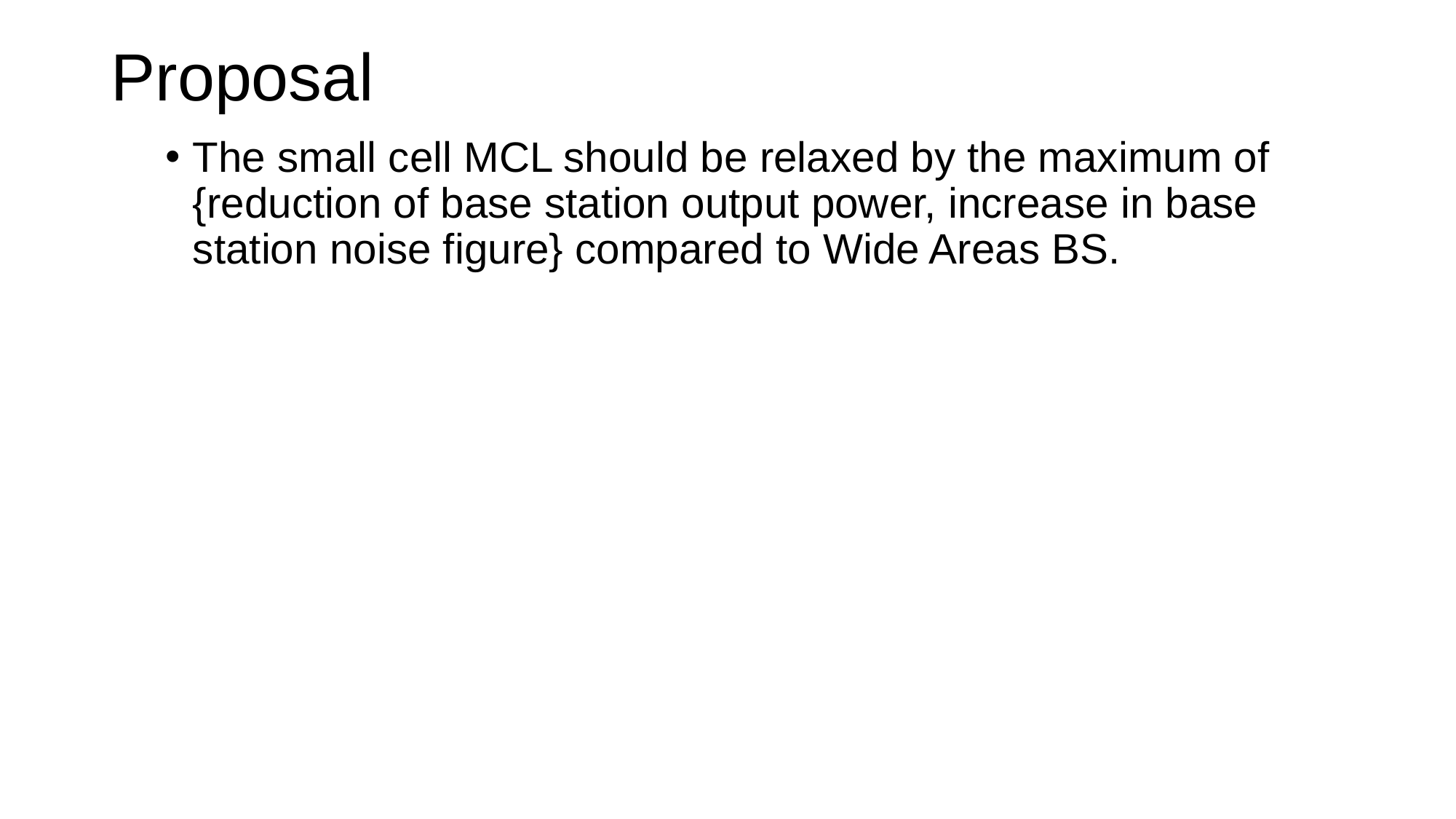

# Proposal
The small cell MCL should be relaxed by the maximum of {reduction of base station output power, increase in base station noise figure} compared to Wide Areas BS.